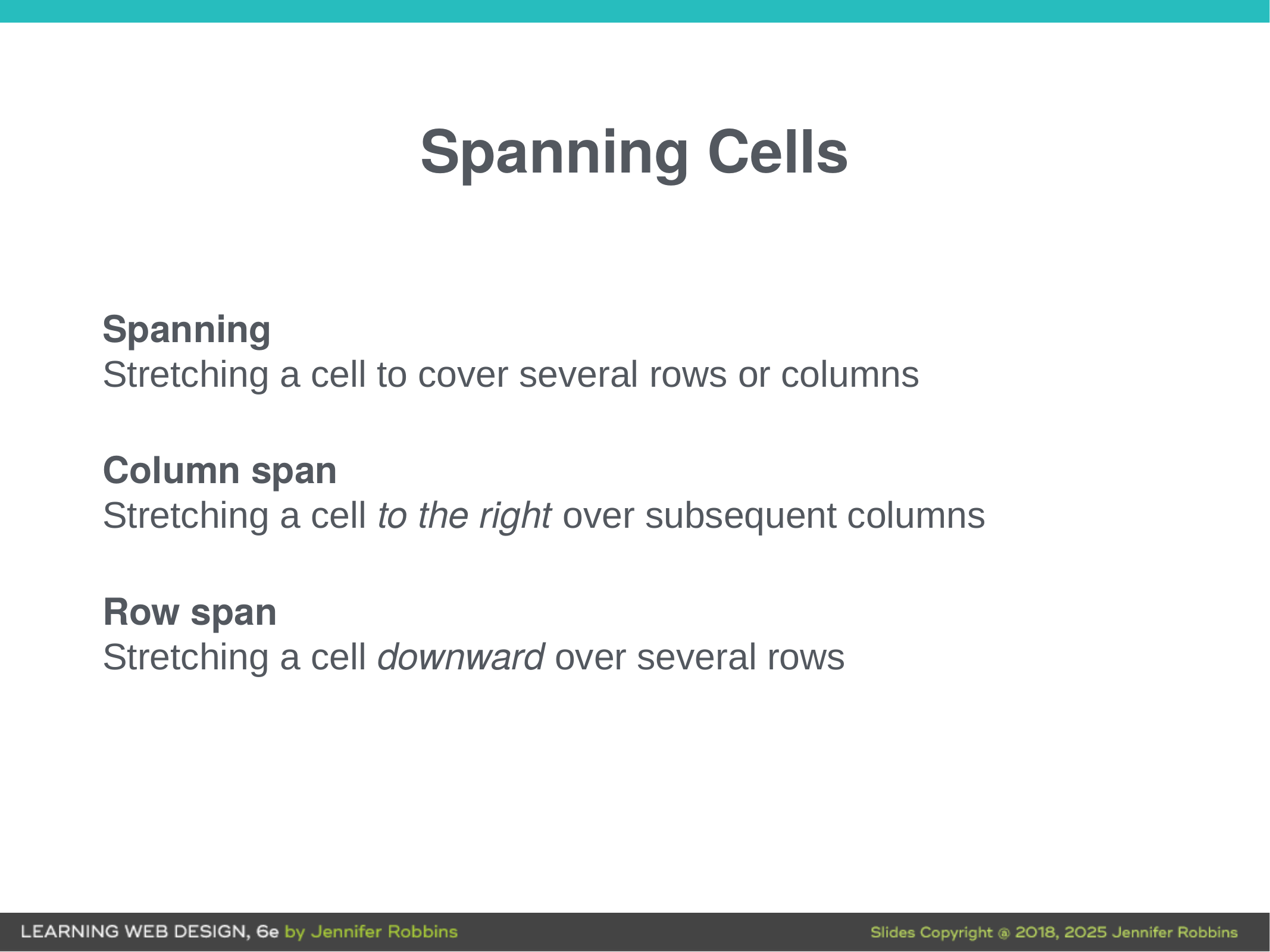

# Spanning Cells
Spanning
Stretching a cell to cover several rows or columns
Column span
Stretching a cell to the right over subsequent columns
Row span
Stretching a cell downward over several rows